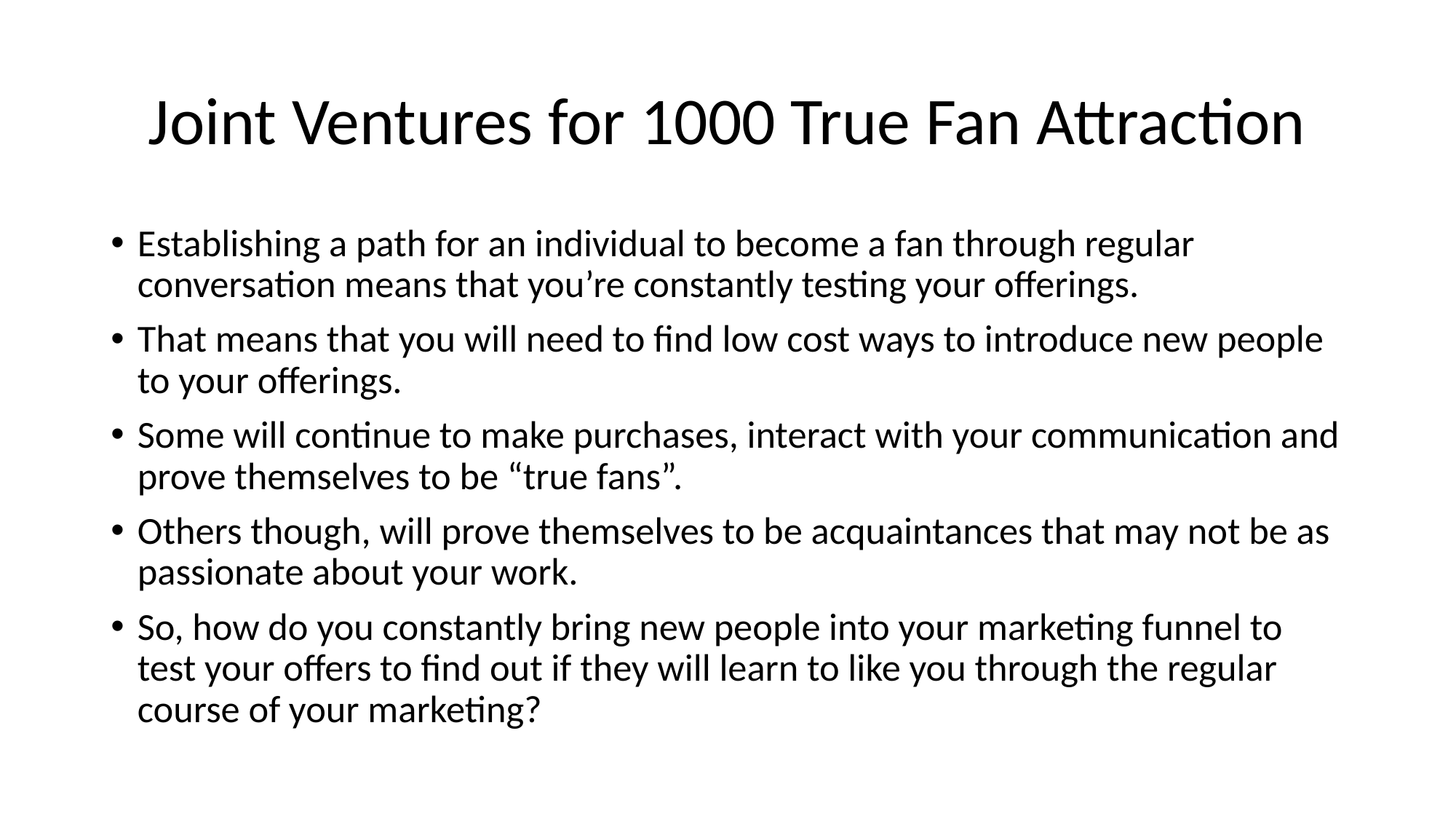

# Joint Ventures for 1000 True Fan Attraction
Establishing a path for an individual to become a fan through regular conversation means that you’re constantly testing your offerings.
That means that you will need to find low cost ways to introduce new people to your offerings.
Some will continue to make purchases, interact with your communication and prove themselves to be “true fans”.
Others though, will prove themselves to be acquaintances that may not be as passionate about your work.
So, how do you constantly bring new people into your marketing funnel to test your offers to find out if they will learn to like you through the regular course of your marketing?